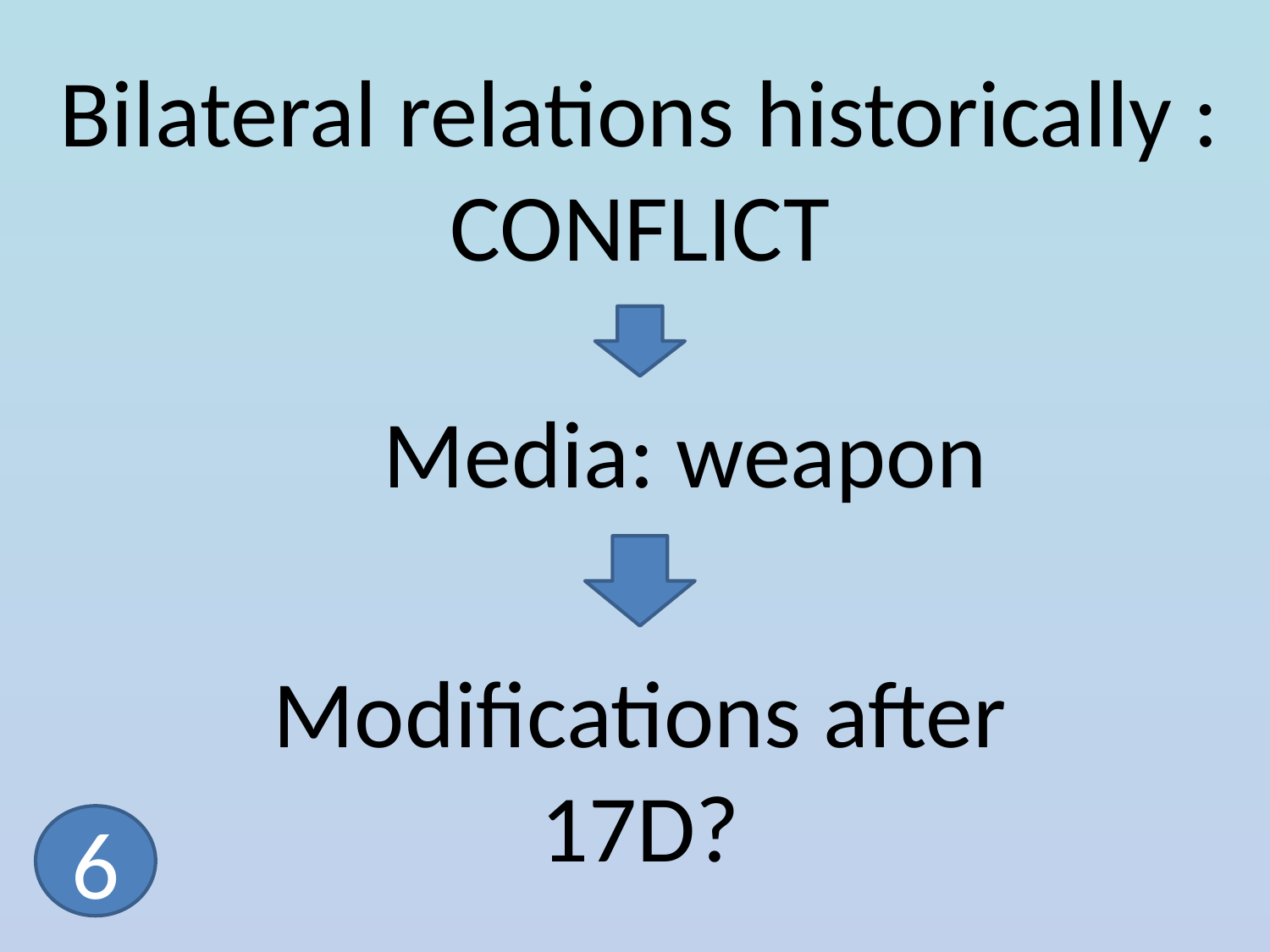

# Bilateral relations historically : CONFLICT

Media: weapon

Modifications after 17D?
6